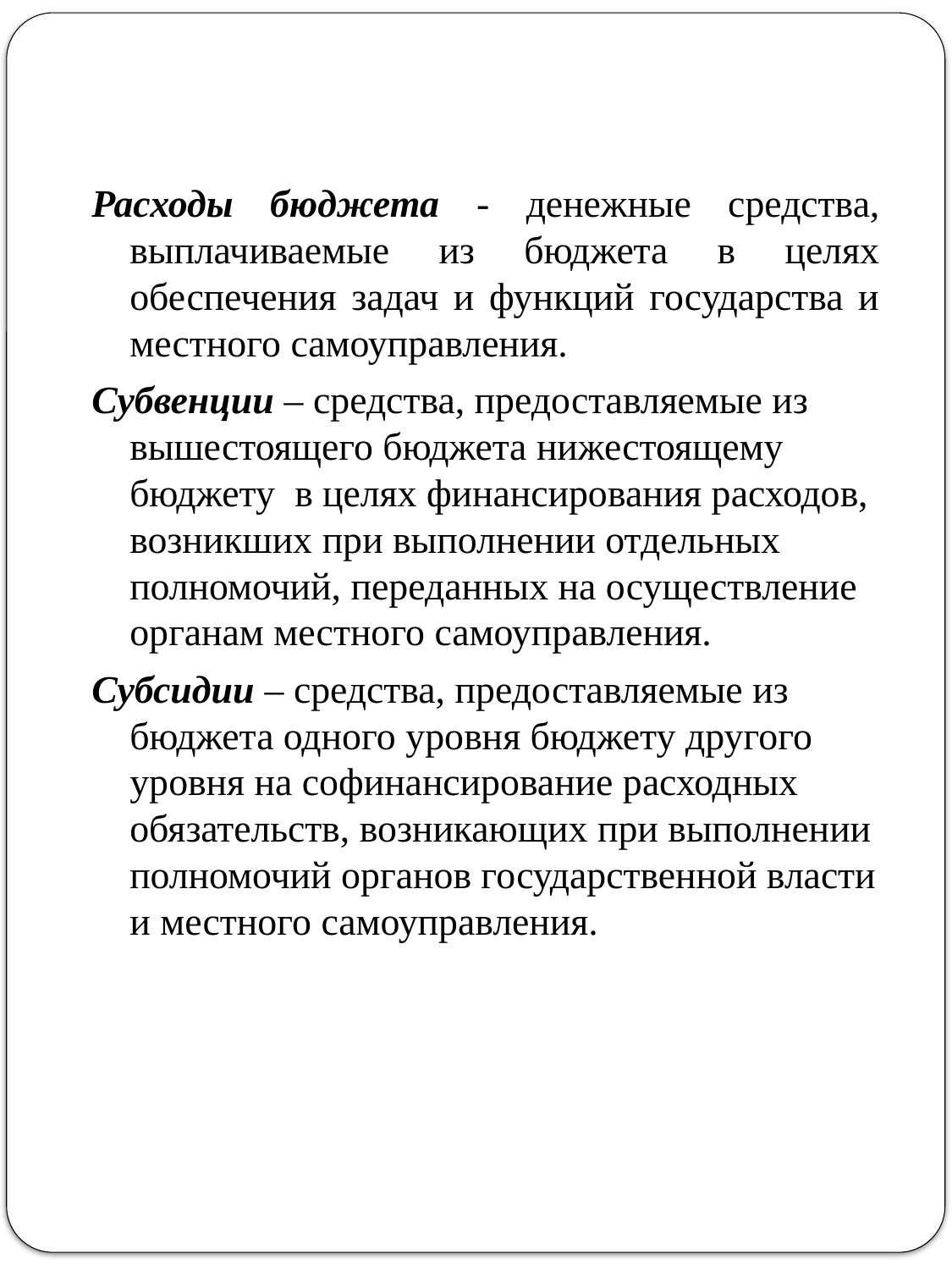

Расходы бюджета - денежные средства, выплачиваемые из бюджета в целях обеспечения задач и функций государства и местного самоуправления.
Субвенции – средства, предоставляемые из вышестоящего бюджета нижестоящему бюджету  в целях финансирования расходов, возникших при выполнении отдельных полномочий, переданных на осуществление органам местного самоуправления.
Субсидии – средства, предоставляемые из бюджета одного уровня бюджету другого уровня на софинансирование расходных обязательств, возникающих при выполнении полномочий органов государственной власти и местного самоуправления.